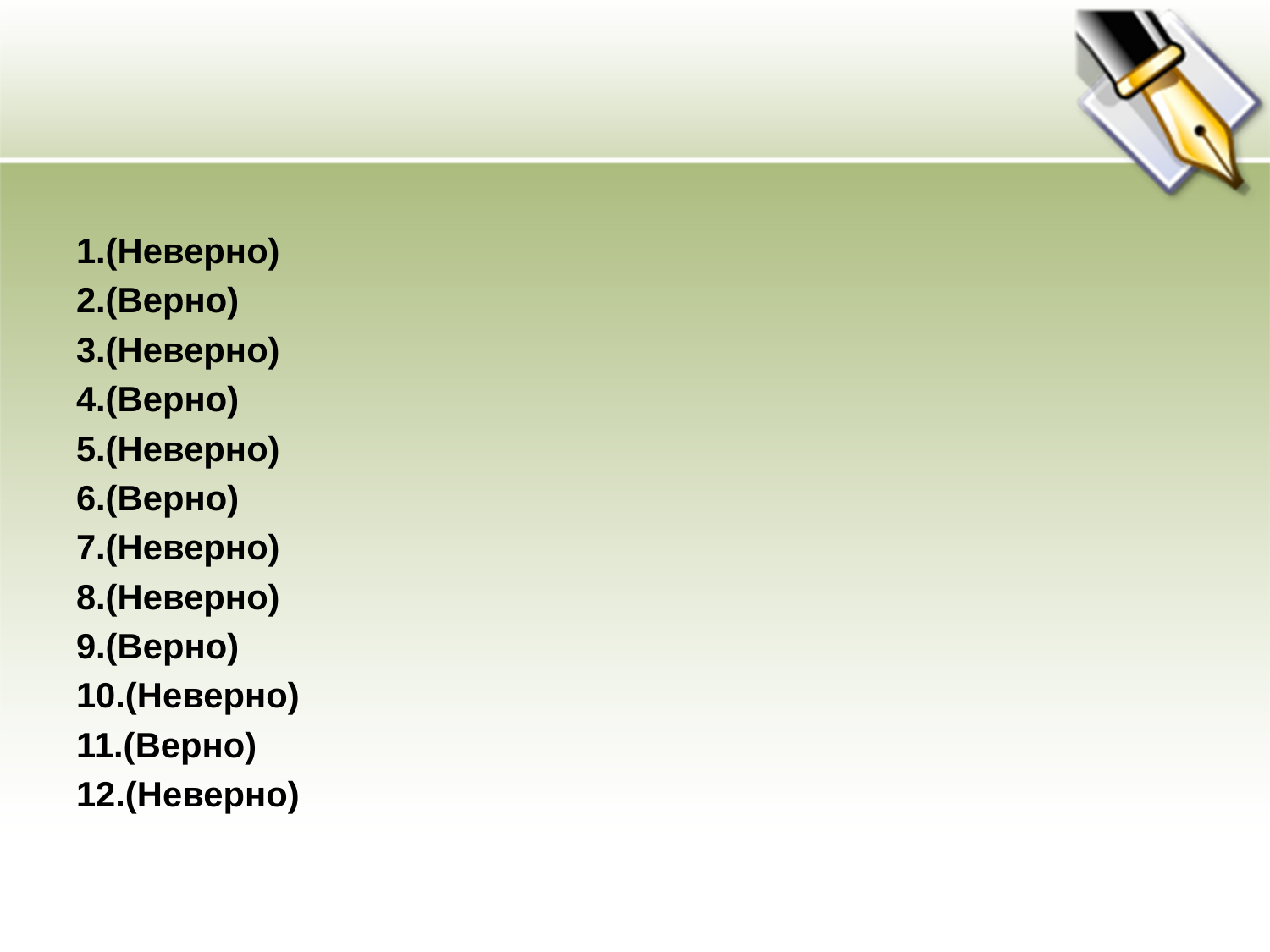

#
1.(Неверно)
2.(Верно)
3.(Неверно)
4.(Верно)
5.(Неверно)
6.(Верно)
7.(Неверно)
8.(Неверно)
9.(Верно)
10.(Неверно)
11.(Верно)
12.(Неверно)